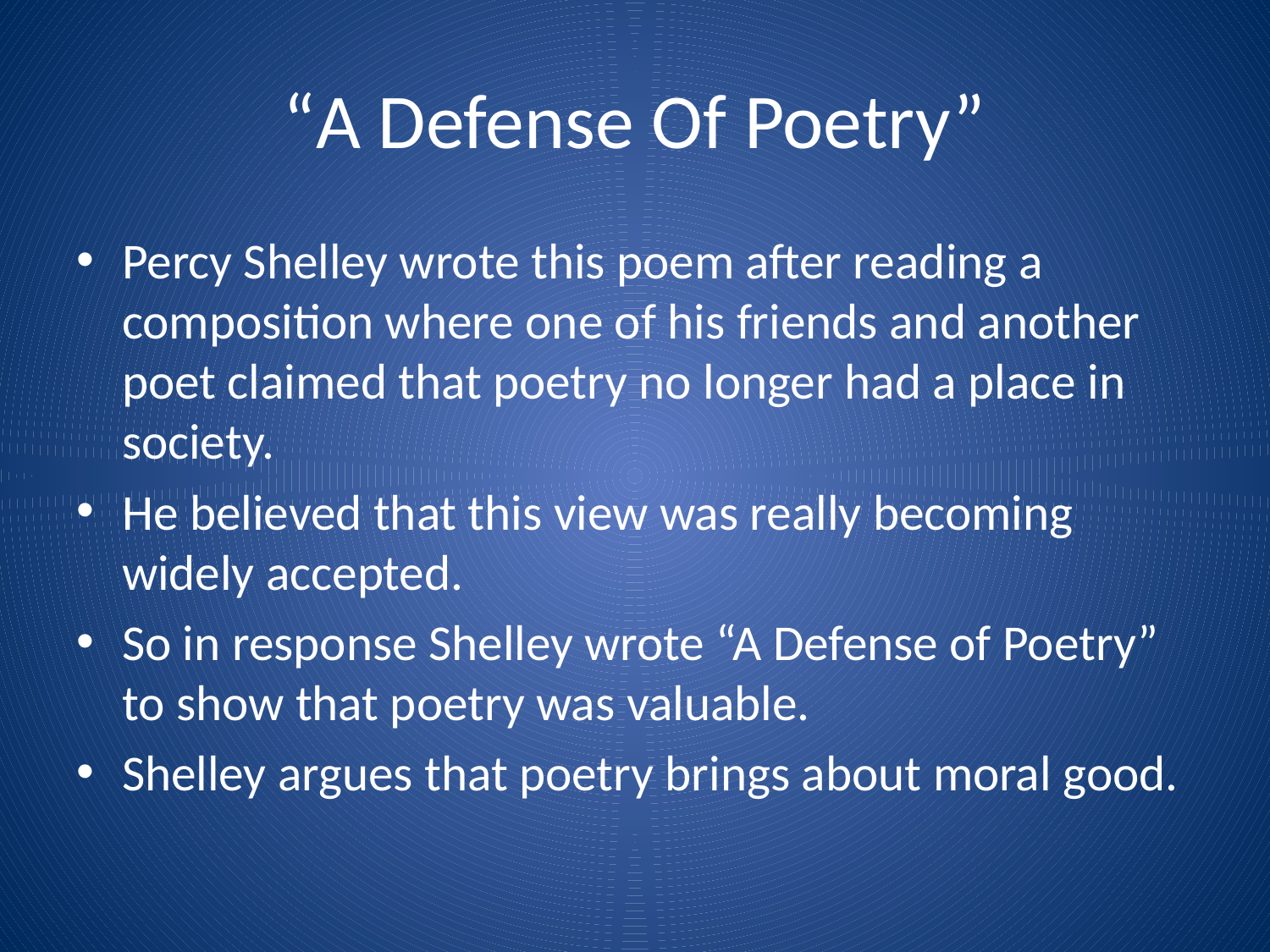

# “A Defense Of Poetry”
Percy Shelley wrote this poem after reading a composition where one of his friends and another poet claimed that poetry no longer had a place in society.
He believed that this view was really becoming widely accepted.
So in response Shelley wrote “A Defense of Poetry” to show that poetry was valuable.
Shelley argues that poetry brings about moral good.